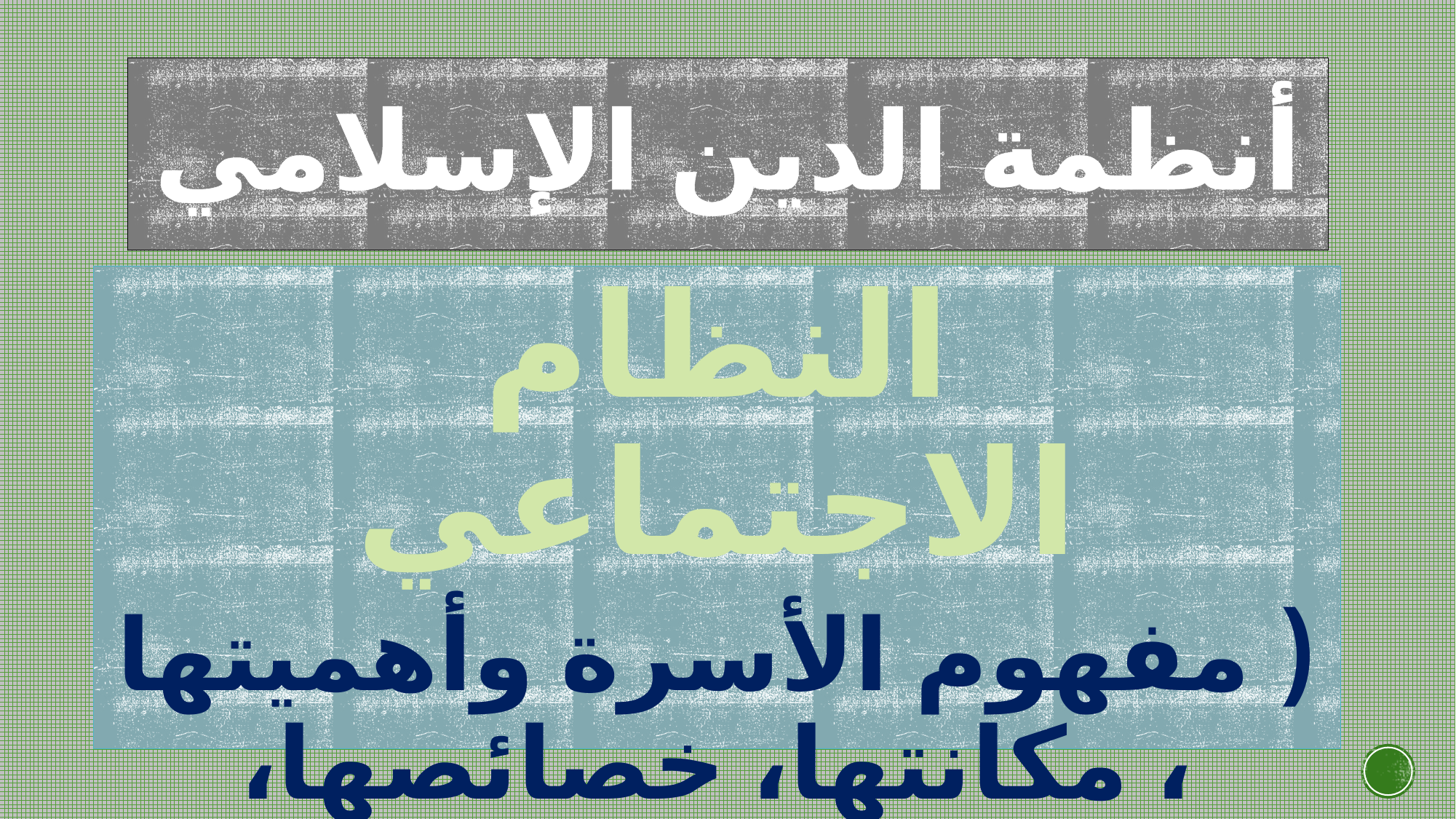

# أنظمة الدين الإسلامي
النظام الاجتماعي
( مفهوم الأسرة وأهميتها ، مكانتها، خصائصها، عوامل حمايتها )